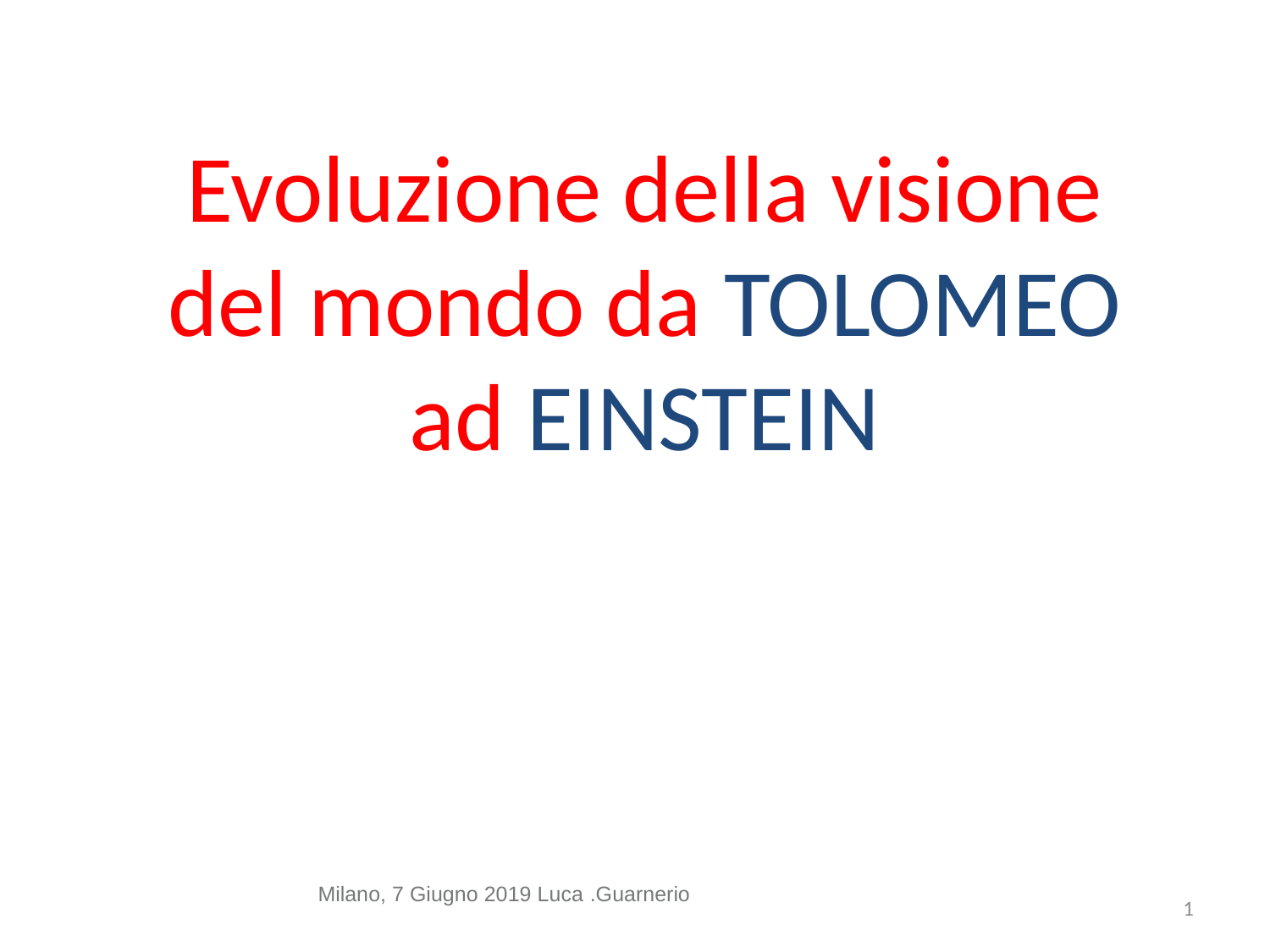

# Evoluzione della visione del mondo da TOLOMEO ad EINSTEIN
Milano, 7 Giugno 2019 Luca .Guarnerio
1